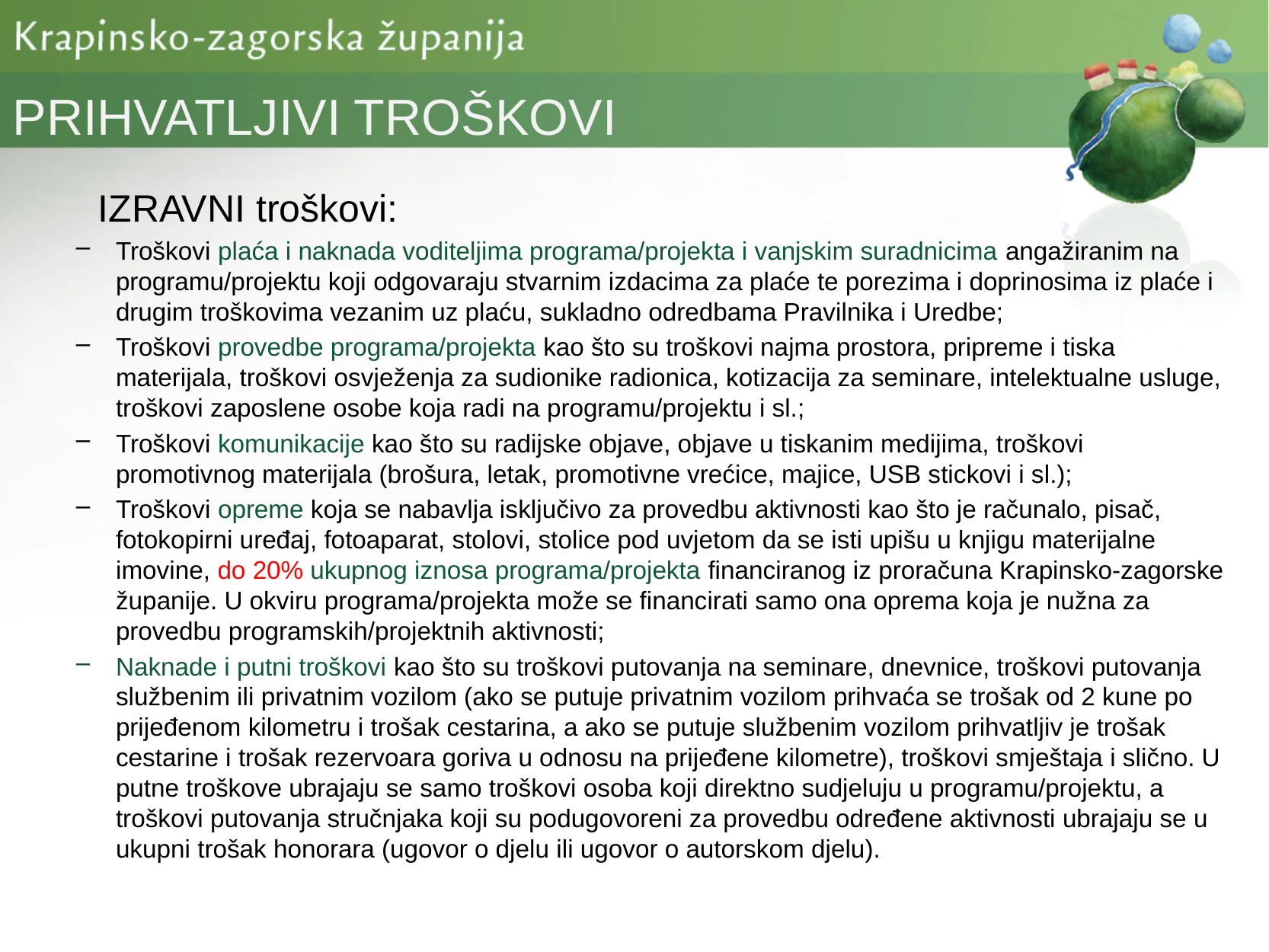

PRIHVATLJIVI TROŠKOVI

        IZRAVNI troškovi:
Troškovi plaća i naknada voditeljima programa/projekta i vanjskim suradnicima angažiranim na programu/projektu koji odgovaraju stvarnim izdacima za plaće te porezima i doprinosima iz plaće i drugim troškovima vezanim uz plaću, sukladno odredbama Pravilnika i Uredbe;
Troškovi provedbe programa/projekta kao što su troškovi najma prostora, pripreme i tiska materijala, troškovi osvježenja za sudionike radionica, kotizacija za seminare, intelektualne usluge, troškovi zaposlene osobe koja radi na programu/projektu i sl.;
Troškovi komunikacije kao što su radijske objave, objave u tiskanim medijima, troškovi promotivnog materijala (brošura, letak, promotivne vrećice, majice, USB stickovi i sl.);
Troškovi opreme koja se nabavlja isključivo za provedbu aktivnosti kao što je računalo, pisač, fotokopirni uređaj, fotoaparat, stolovi, stolice pod uvjetom da se isti upišu u knjigu materijalne imovine, do 20% ukupnog iznosa programa/projekta financiranog iz proračuna Krapinsko-zagorske županije. U okviru programa/projekta može se financirati samo ona oprema koja je nužna za provedbu programskih/projektnih aktivnosti;
Naknade i putni troškovi kao što su troškovi putovanja na seminare, dnevnice, troškovi putovanja službenim ili privatnim vozilom (ako se putuje privatnim vozilom prihvaća se trošak od 2 kune po prijeđenom kilometru i trošak cestarina, a ako se putuje službenim vozilom prihvatljiv je trošak cestarine i trošak rezervoara goriva u odnosu na prijeđene kilometre), troškovi smještaja i slično. U putne troškove ubrajaju se samo troškovi osoba koji direktno sudjeluju u programu/projektu, a troškovi putovanja stručnjaka koji su podugovoreni za provedbu određene aktivnosti ubrajaju se u ukupni trošak honorara (ugovor o djelu ili ugovor o autorskom djelu).